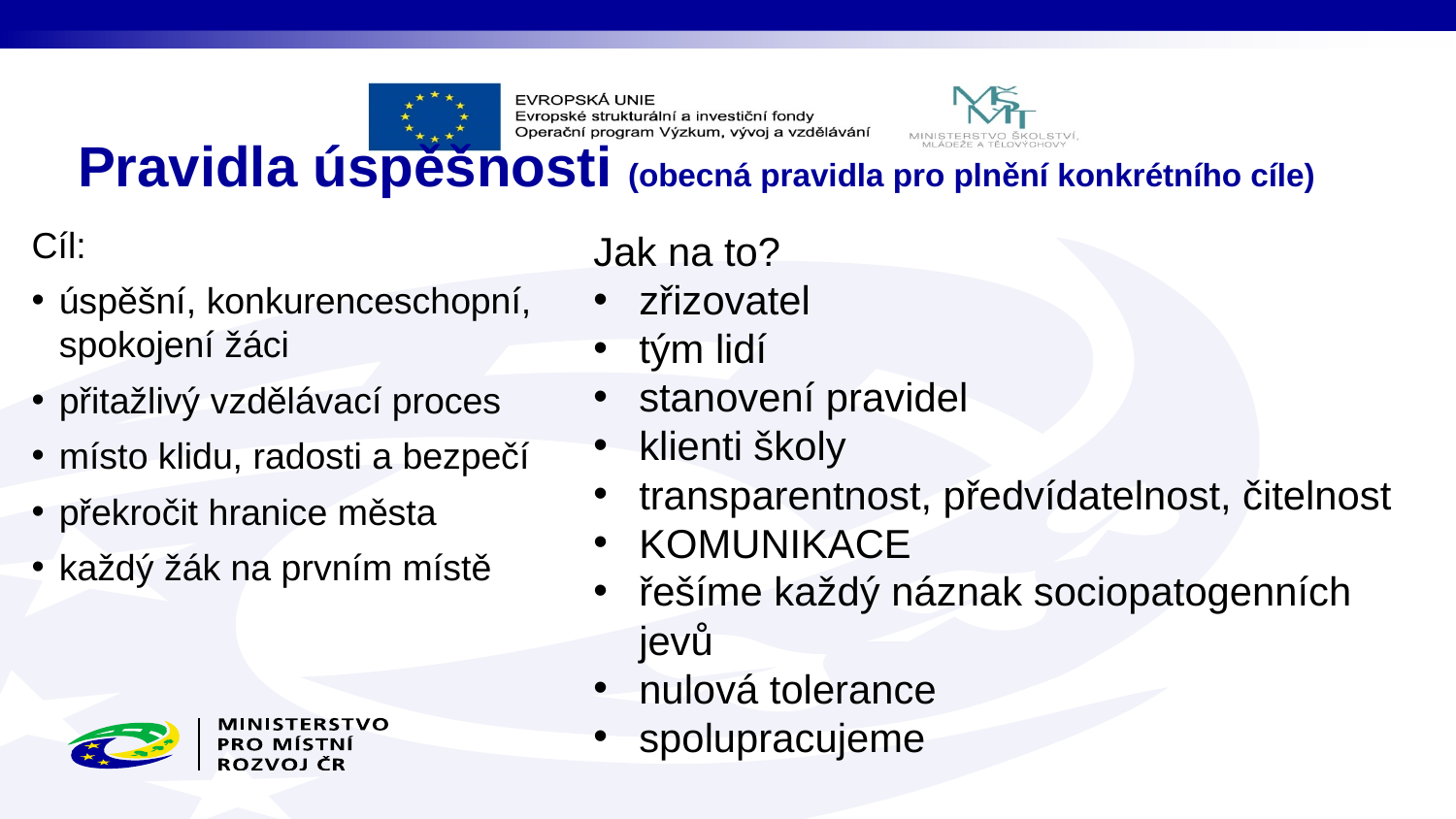

# Pravidla úspěšnosti (obecná pravidla pro plnění konkrétního cíle)
Cíl:
úspěšní, konkurenceschopní, spokojení žáci
přitažlivý vzdělávací proces
místo klidu, radosti a bezpečí
překročit hranice města
každý žák na prvním místě

Jak na to?
zřizovatel
tým lidí
stanovení pravidel
klienti školy
transparentnost, předvídatelnost, čitelnost
KOMUNIKACE
řešíme každý náznak sociopatogenních jevů
nulová tolerance
spolupracujeme